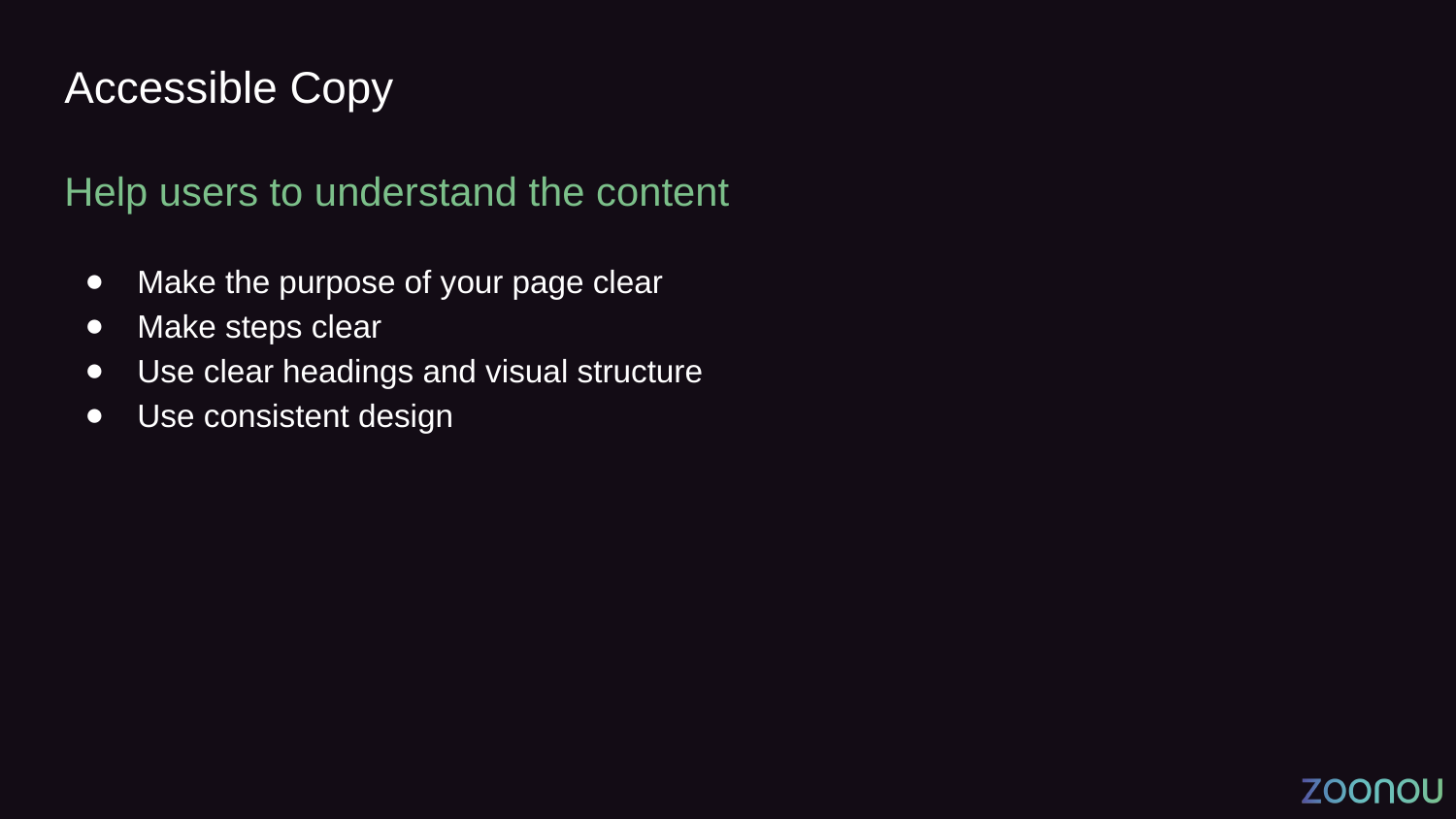

# Accessible Copy

Help users to understand the content

Make the purpose of your page clear
Make steps clear
Use clear headings and visual structure
Use consistent design